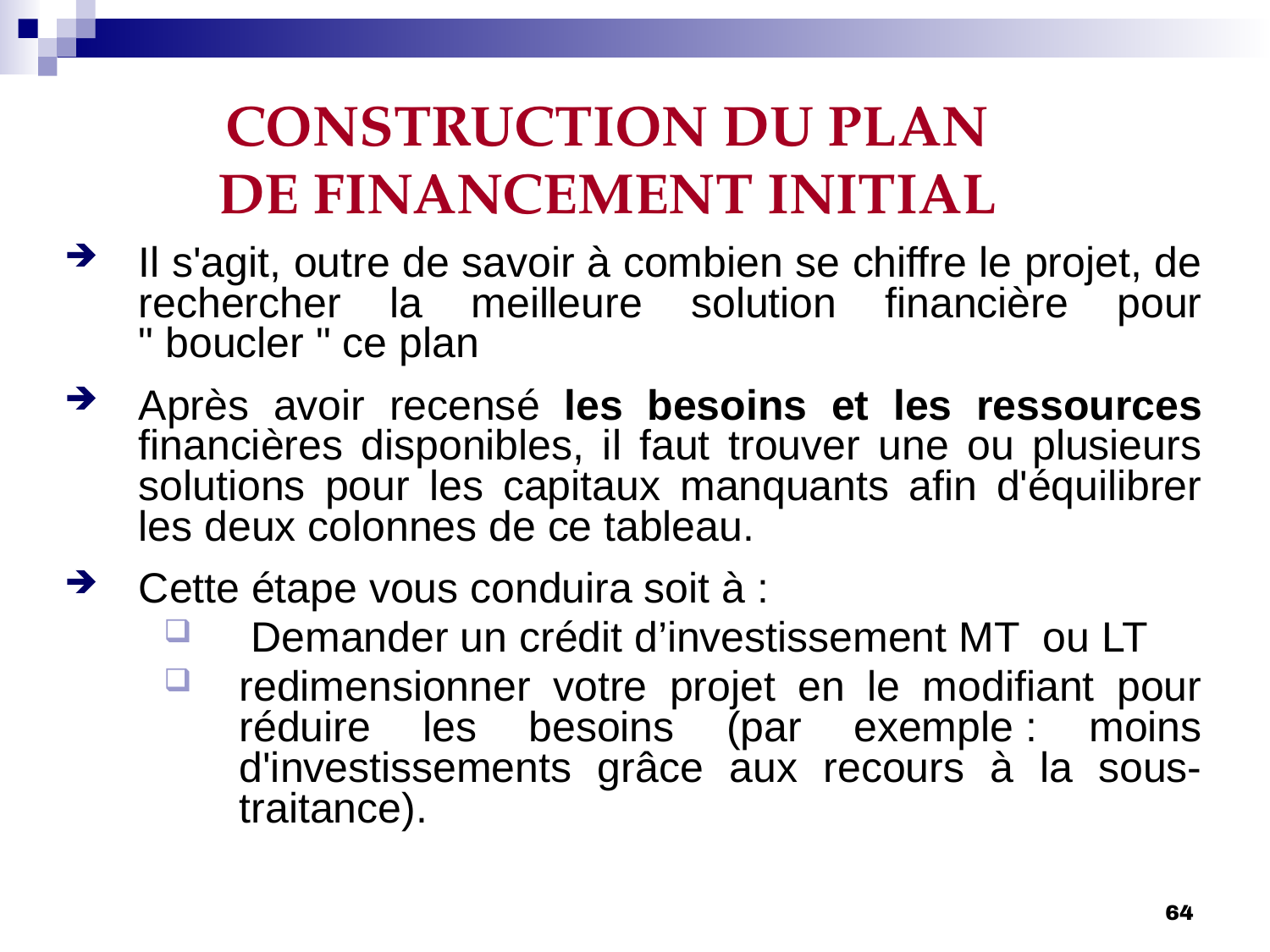

# CONSTRUCTION DU PLAN DE FINANCEMENT INITIAL
Il s'agit, outre de savoir à combien se chiffre le projet, de rechercher la meilleure solution financière pour " boucler " ce plan
Après avoir recensé les besoins et les ressources financières disponibles, il faut trouver une ou plusieurs solutions pour les capitaux manquants afin d'équilibrer les deux colonnes de ce tableau.
Cette étape vous conduira soit à :
 Demander un crédit d’investissement MT  ou LT
redimensionner votre projet en le modifiant pour réduire les besoins (par exemple : moins d'investissements grâce aux recours à la sous-traitance).

64